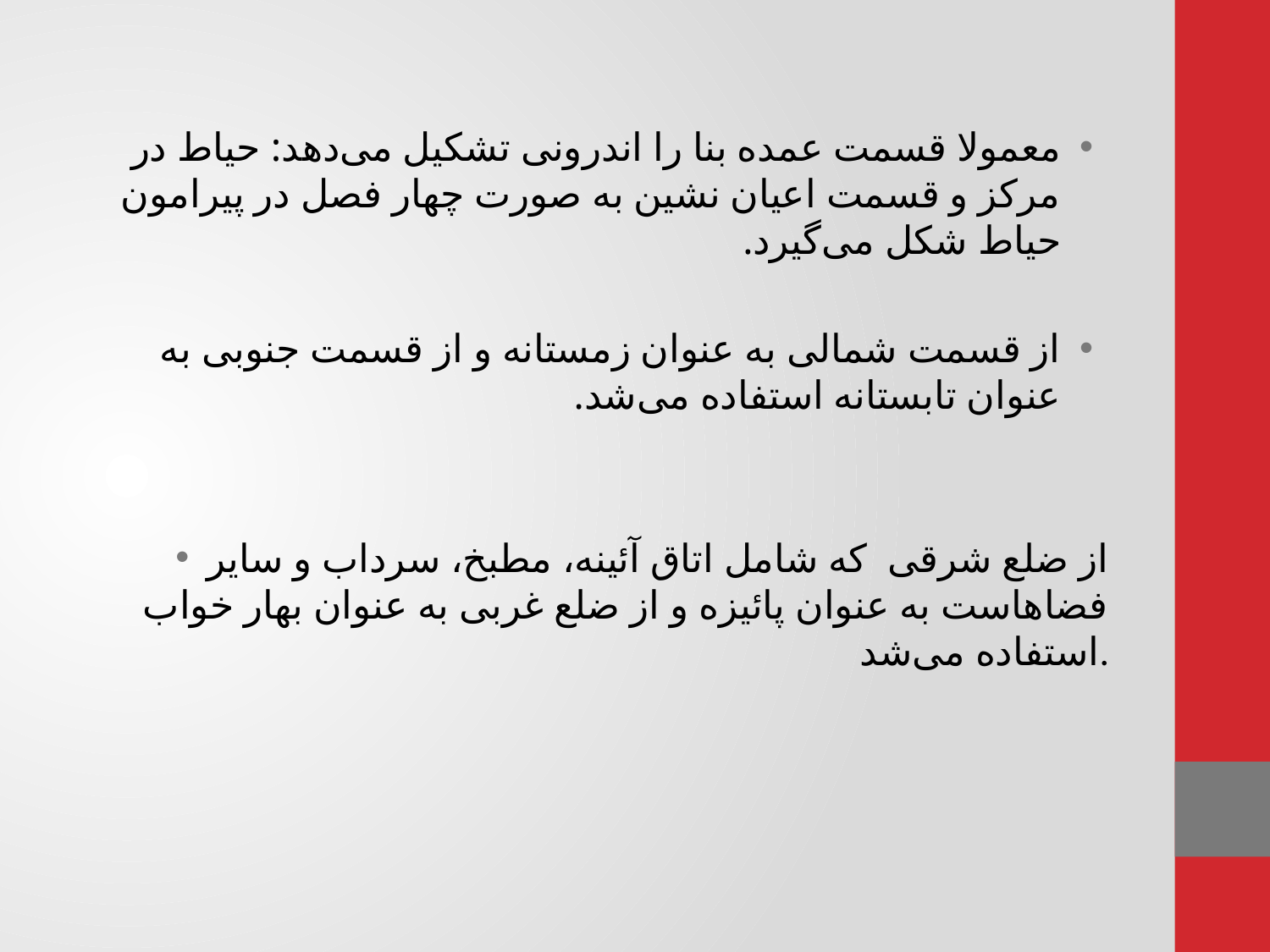

معمولا قسمت عمده بنا را اندرونی تشکیل می‌دهد: حیاط در مرکز و قسمت اعیان نشین به صورت چهار فصل در پیرامون حیاط شکل می‌گیرد.

از قسمت شمالی به عنوان زمستانه و از قسمت جنوبی به عنوان تابستانه استفاده می‌شد.

از ضلع شرقی  که شامل اتاق آئینه، مطبخ، سرداب و سایر فضاهاست به عنوان پائیزه و از ضلع غربی به عنوان بهار خواب استفاده می‌شد.